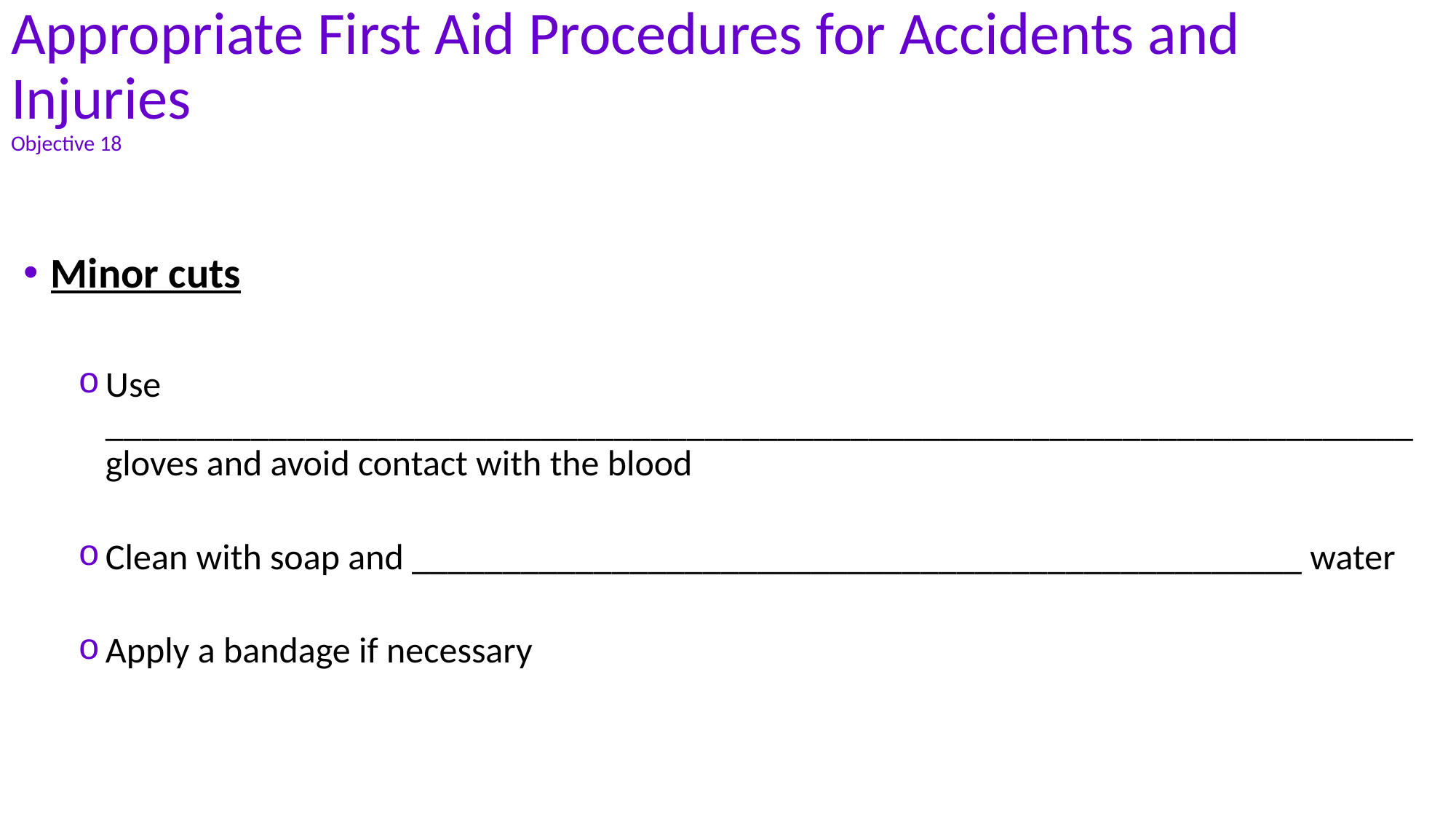

# Appropriate First Aid Procedures for Accidents and Injuries Objective 18
Minor cuts

Use ________________________________________________________________________ gloves and avoid contact with the blood

Clean with soap and _________________________________________________ water

Apply a bandage if necessary